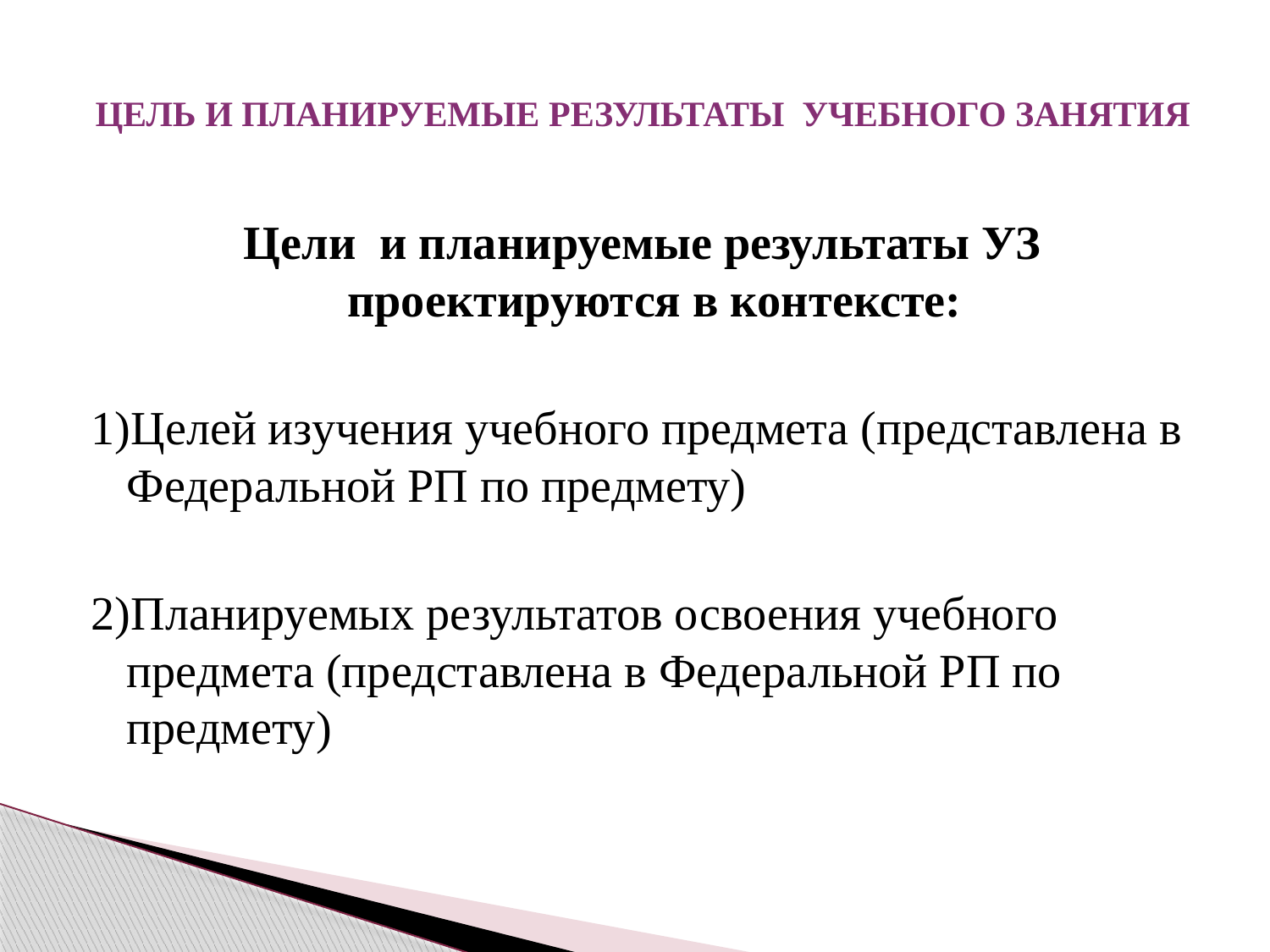

# ЦЕЛЬ И ПЛАНИРУЕМЫЕ РЕЗУЛЬТАТЫ  УЧЕБНОГО ЗАНЯТИЯ
Цели  и планируемые результаты УЗ проектируются в контексте:

1)Целей изучения учебного предмета (представлена в Федеральной РП по предмету)

2)Планируемых результатов освоения учебного предмета (представлена в Федеральной РП по предмету)